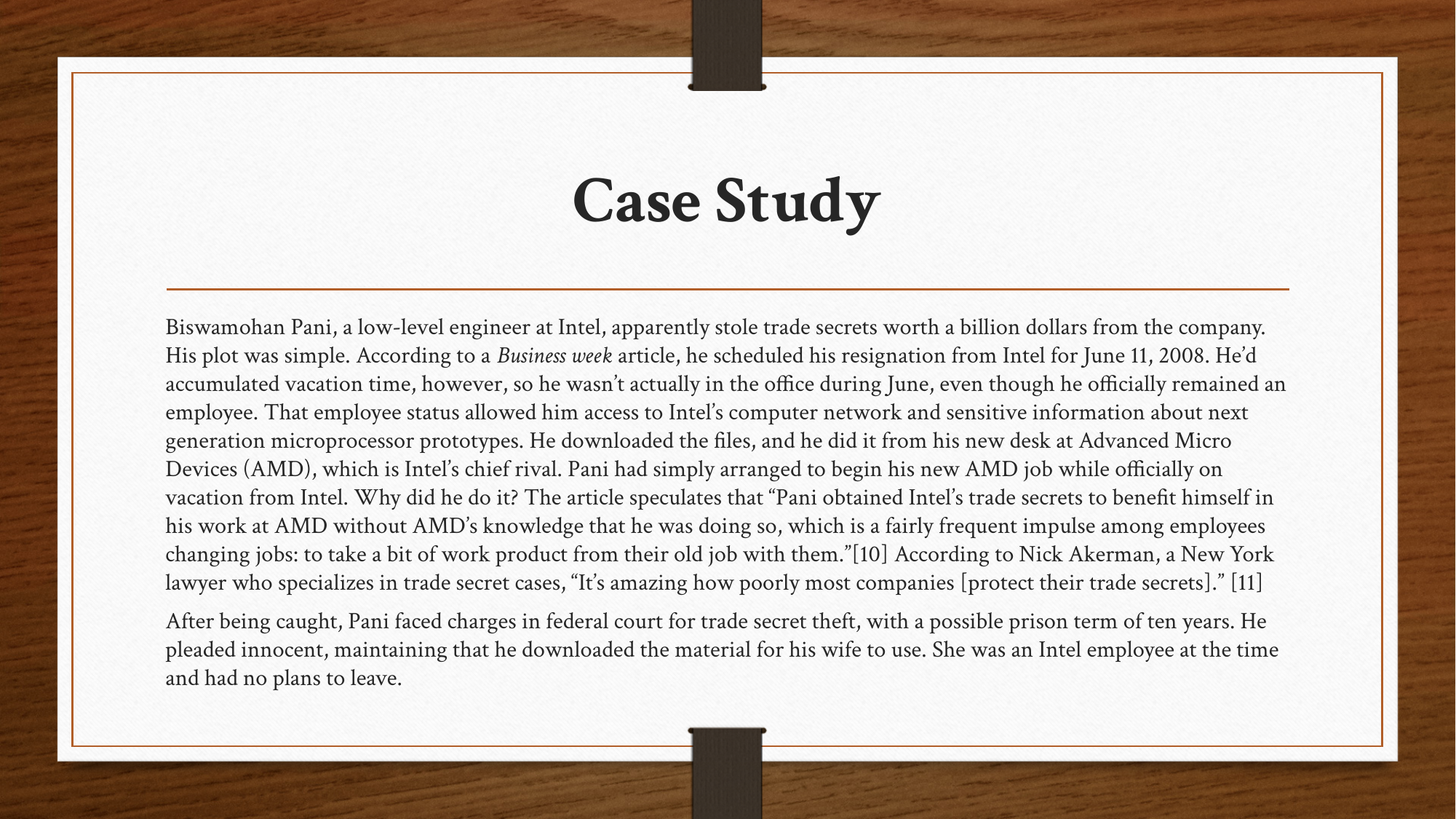

# Case Study
Biswamohan Pani, a low-level engineer at Intel, apparently stole trade secrets worth a billion dollars from the company. His plot was simple. According to a Business week article, he scheduled his resignation from Intel for June 11, 2008. He’d accumulated vacation time, however, so he wasn’t actually in the office during June, even though he officially remained an employee. That employee status allowed him access to Intel’s computer network and sensitive information about next generation microprocessor prototypes. He downloaded the files, and he did it from his new desk at Advanced Micro Devices (AMD), which is Intel’s chief rival. Pani had simply arranged to begin his new AMD job while officially on vacation from Intel. Why did he do it? The article speculates that “Pani obtained Intel’s trade secrets to benefit himself in his work at AMD without AMD’s knowledge that he was doing so, which is a fairly frequent impulse among employees changing jobs: to take a bit of work product from their old job with them.”[10] According to Nick Akerman, a New York lawyer who specializes in trade secret cases, “It’s amazing how poorly most companies [protect their trade secrets].” [11]
After being caught, Pani faced charges in federal court for trade secret theft, with a possible prison term of ten years. He pleaded innocent, maintaining that he downloaded the material for his wife to use. She was an Intel employee at the time and had no plans to leave.